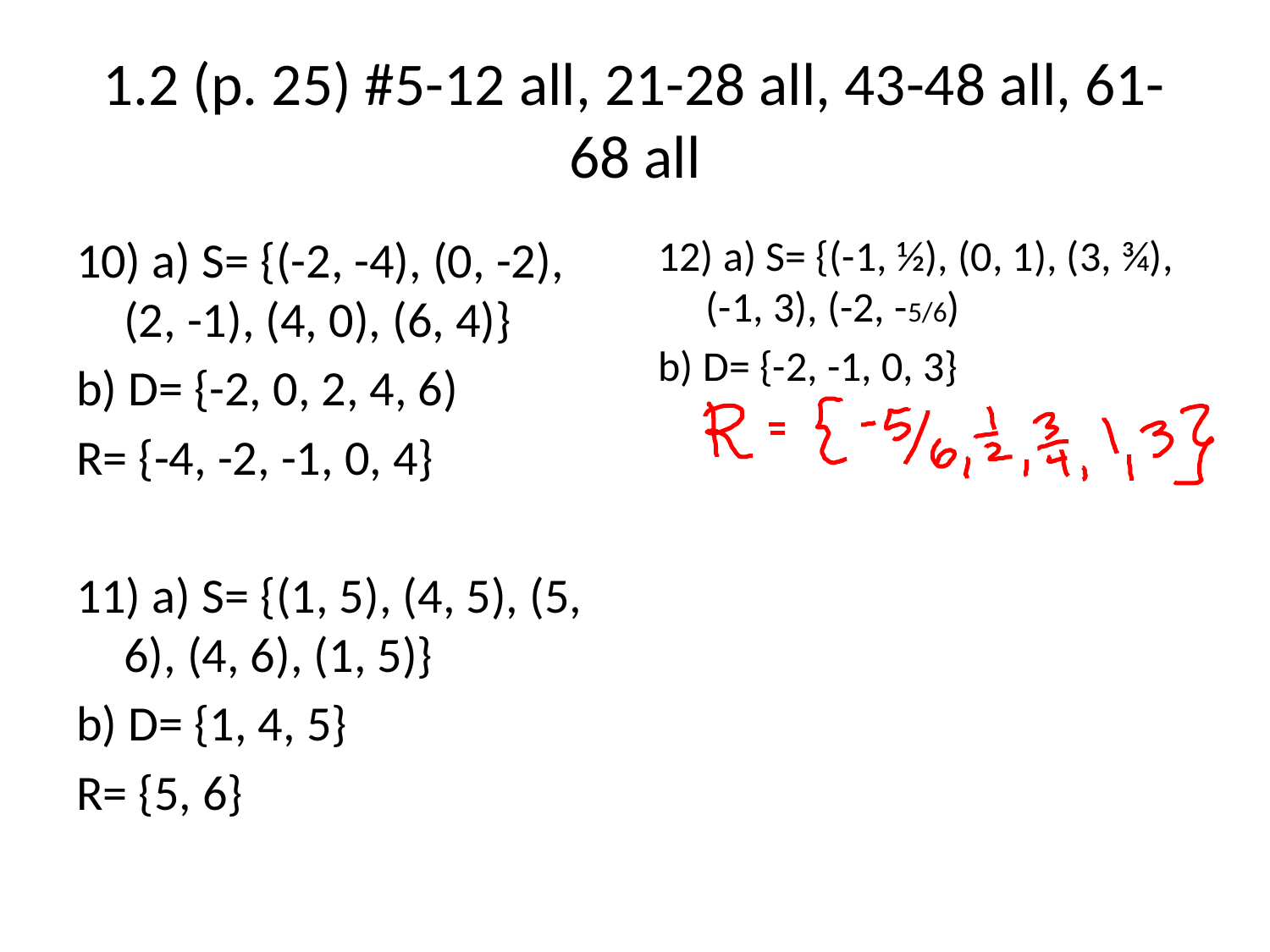

# 1.2 (p. 25) #5-12 all, 21-28 all, 43-48 all, 61-68 all
10) a) S= {(-2, -4), (0, -2), (2, -1), (4, 0), (6, 4)}
b) D= {-2, 0, 2, 4, 6)
R= {-4, -2, -1, 0, 4}

11) a) S= {(1, 5), (4, 5), (5, 6), (4, 6), (1, 5)}
b) D= {1, 4, 5}
R= {5, 6}

12) a) S= {(-1, ½), (0, 1), (3, ¾), (-1, 3), (-2, -5/6)
b) D= {-2, -1, 0, 3}